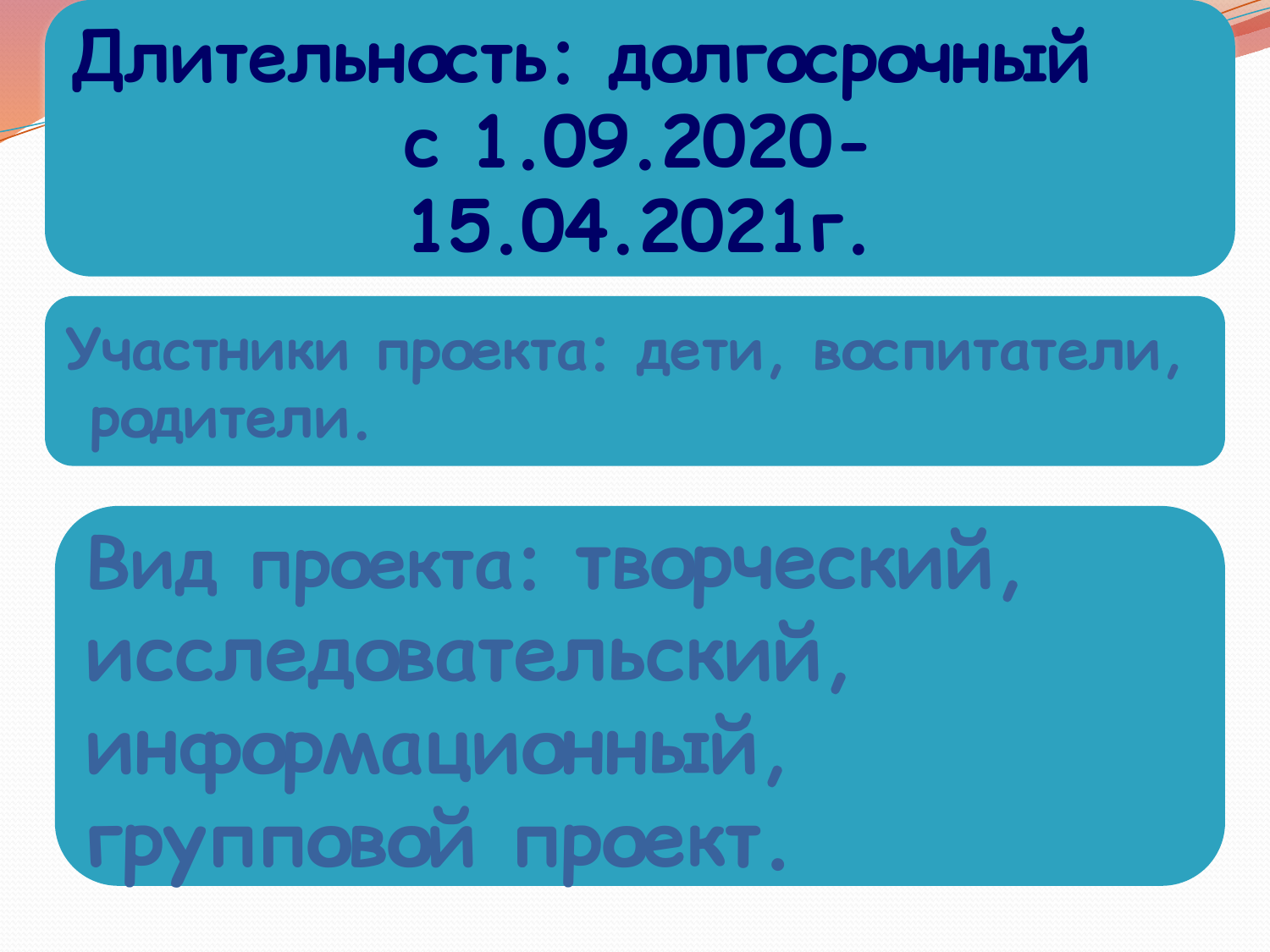

Длительность: долгосрочный
с 1.09.2020-
15.04.2021г.
Участники проекта: дети, воспитатели,
 родители.
Вид проекта: творческий,
исследовательский,
информационный,
групповой проект.